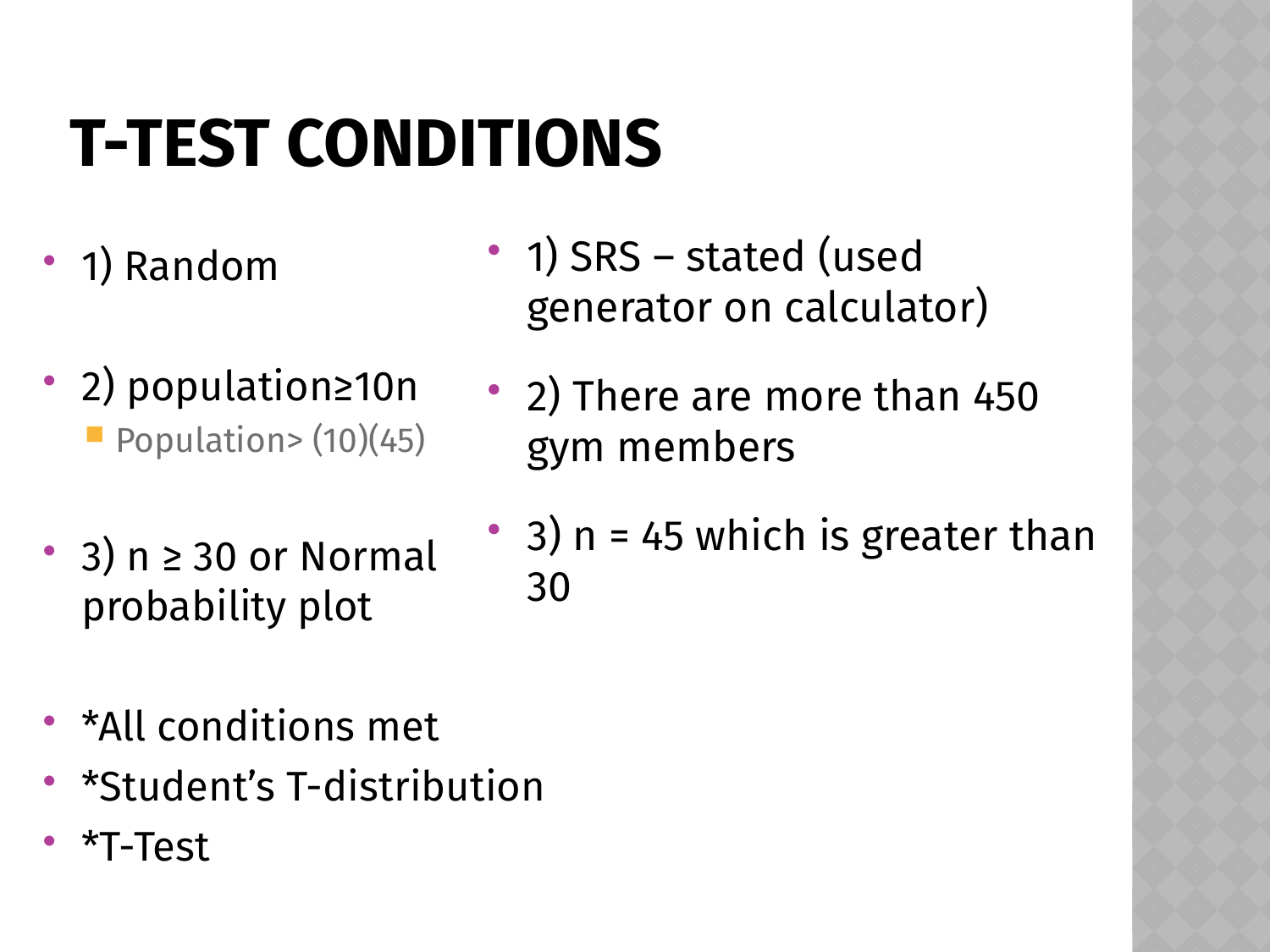

# T-Test Conditions
1) SRS – stated (used generator on calculator)

2) There are more than 450 gym members

3) n = 45 which is greater than 30
1) Random

2) population≥10n
Population> (10)(45)

3) n ≥ 30 or Normal probability plot

*All conditions met
*Student’s T-distribution
*T-Test